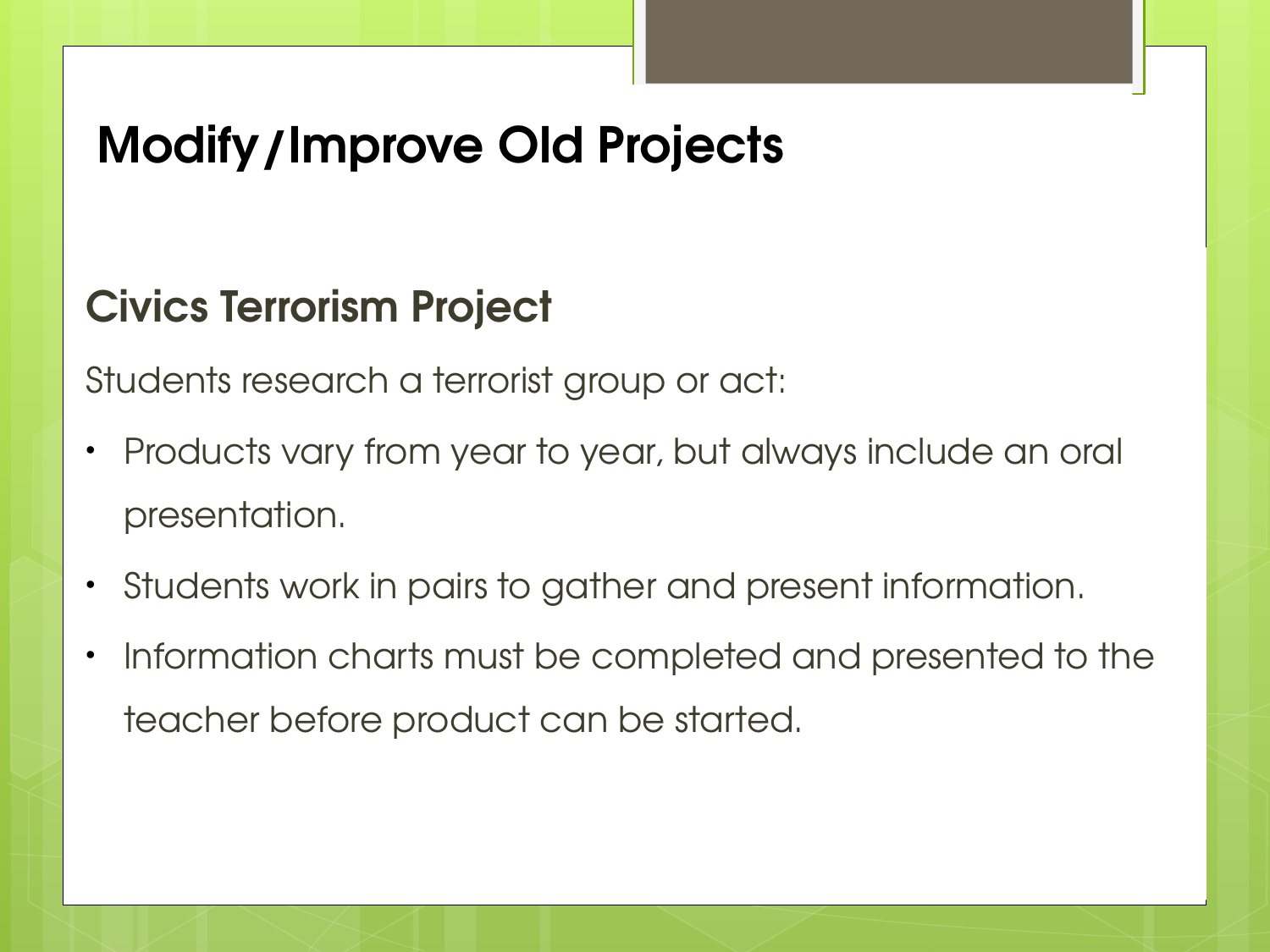

# Modify/Improve Old Projects
Civics Terrorism Project
Students research a terrorist group or act:
Products vary from year to year, but always include an oral presentation.
Students work in pairs to gather and present information.
Information charts must be completed and presented to the teacher before product can be started.